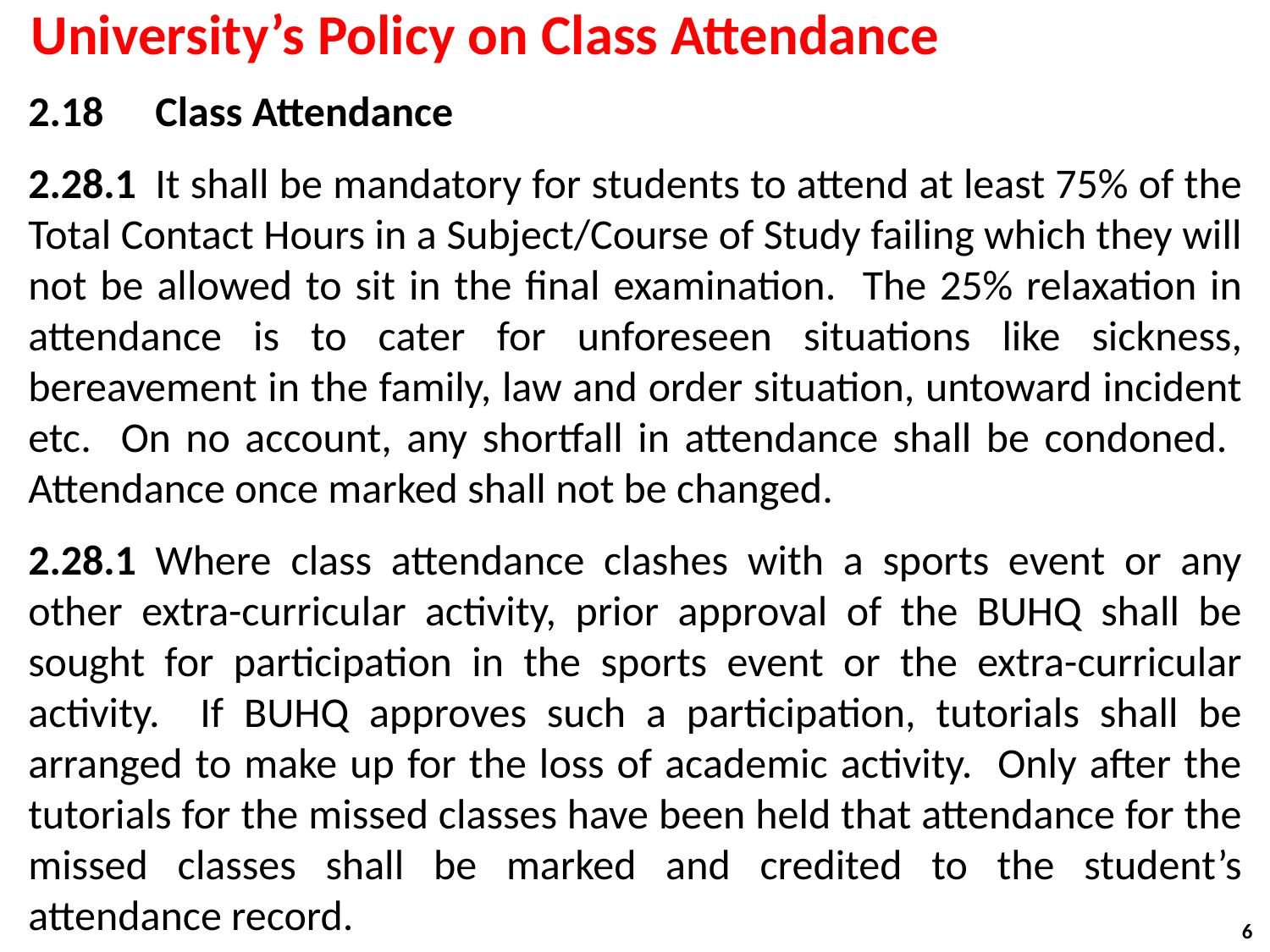

# University’s Policy on Class Attendance
2.18	Class Attendance
2.28.1	It shall be mandatory for students to attend at least 75% of the Total Contact Hours in a Subject/Course of Study failing which they will not be allowed to sit in the final examination.  The 25% relaxation in attendance is to cater for unforeseen situations like sickness, bereavement in the family, law and order situation, untoward incident etc.  On no account, any shortfall in attendance shall be condoned.  Attendance once marked shall not be changed.
2.28.1	Where class attendance clashes with a sports event or any other extra-curricular activity, prior approval of the BUHQ shall be sought for participation in the sports event or the extra-curricular activity.  If BUHQ approves such a participation, tutorials shall be arranged to make up for the loss of academic activity.  Only after the tutorials for the missed classes have been held that attendance for the missed classes shall be marked and credited to the student’s attendance record.
6